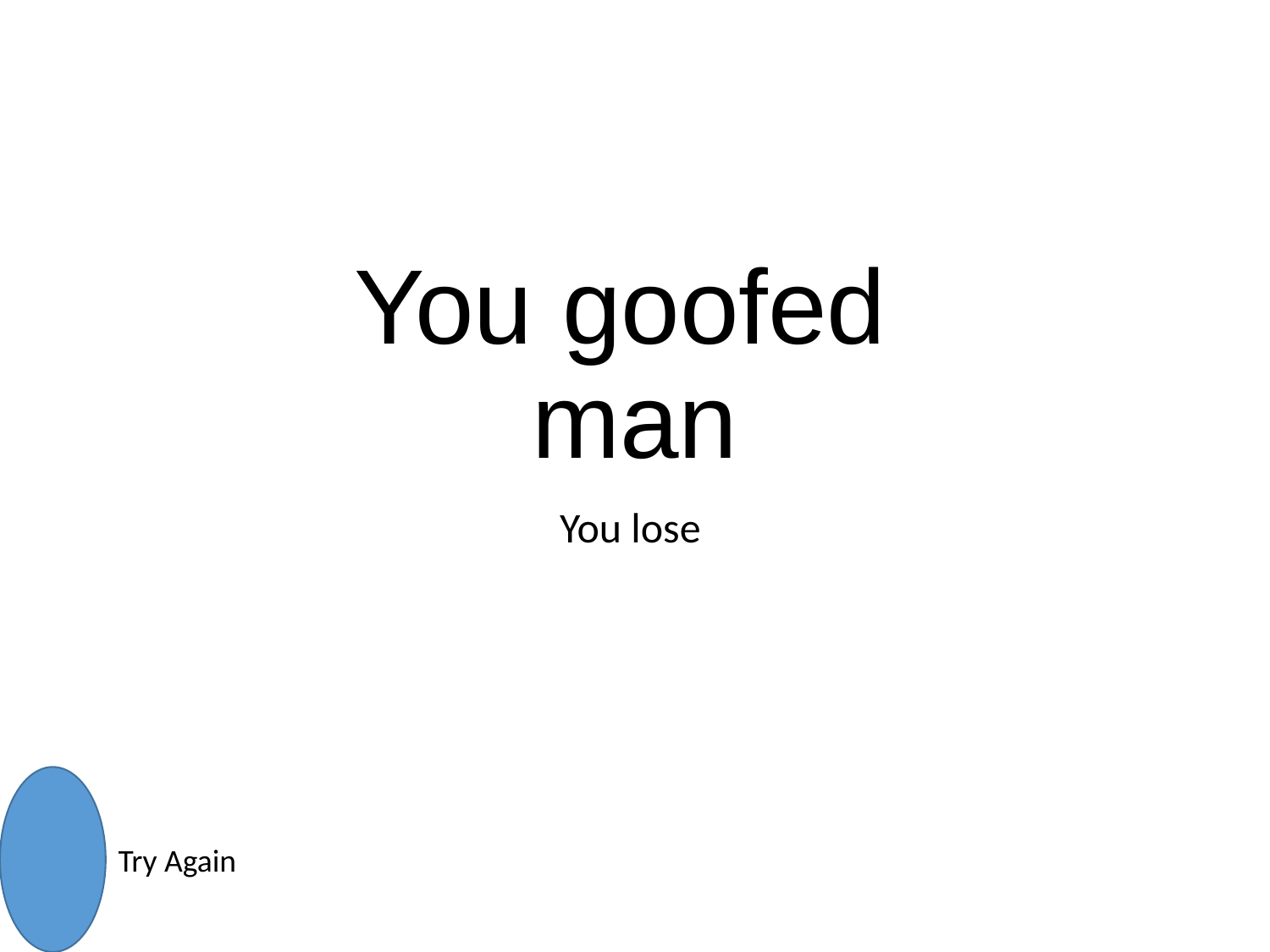

# You goofed man
You lose

Try Again